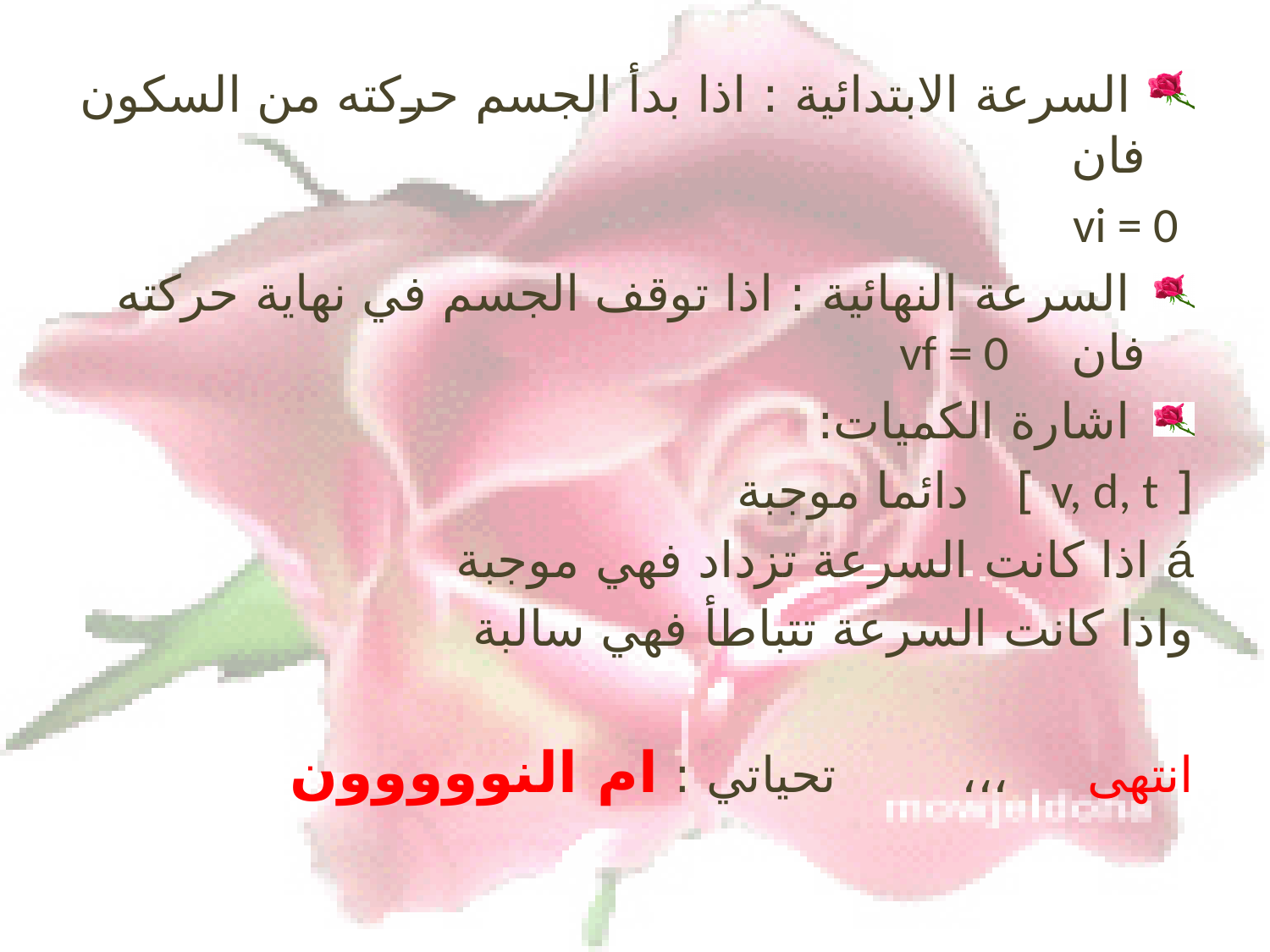

السرعة الابتدائية : اذا بدأ الجسم حركته من السكون فان
 vi = 0
 السرعة النهائية : اذا توقف الجسم في نهاية حركته فان    vf = 0
 اشارة الكميات:
[ v, d, t ]   دائما موجبة
á اذا كانت السرعة تزداد فهي موجبة
واذا كانت السرعة تتباطأ فهي سالبة

انتهى     ،،،        تحياتي : ام النووووون